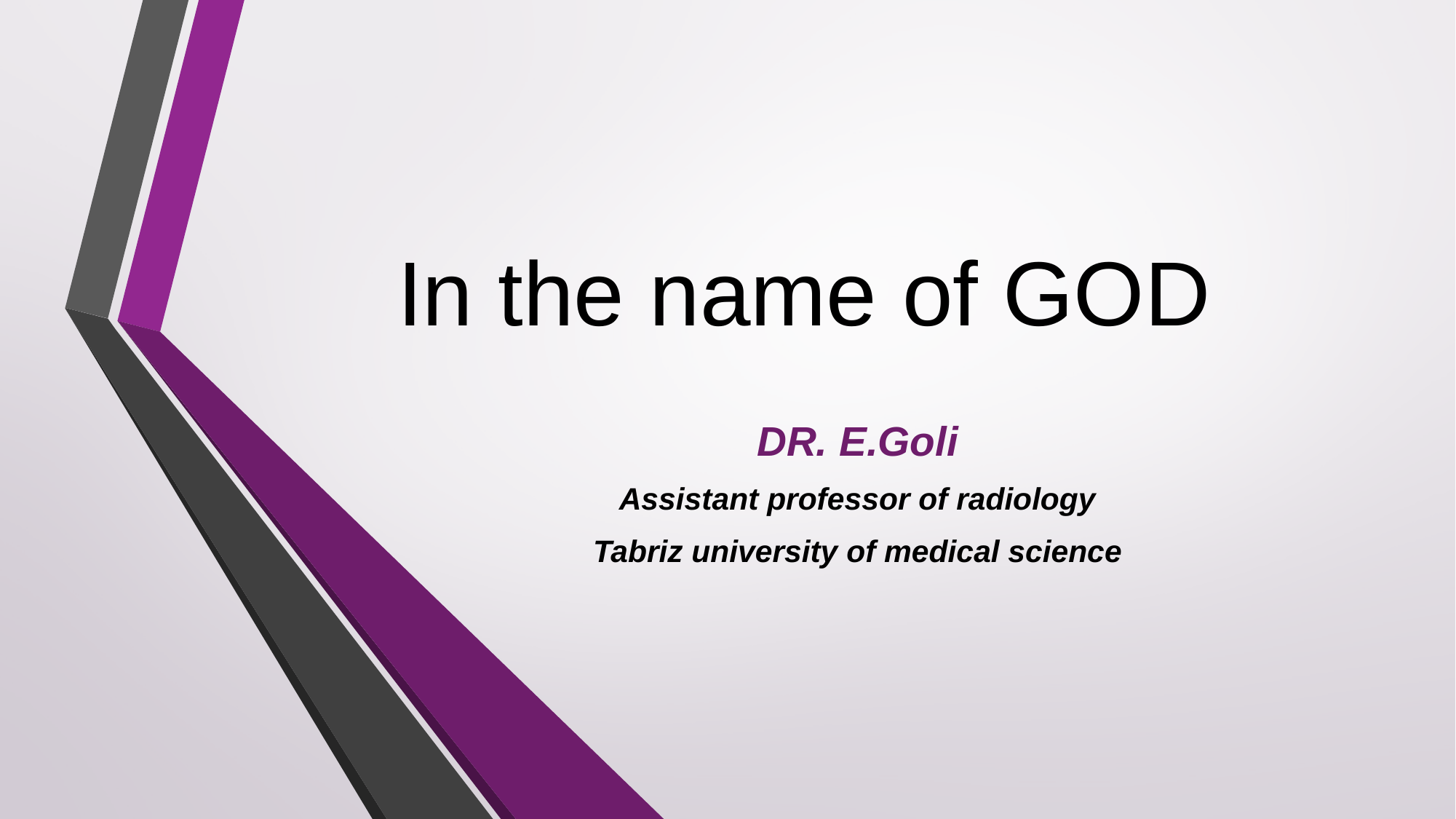

# In the name of GOD
DR. E.Goli
Assistant professor of radiology
Tabriz university of medical science